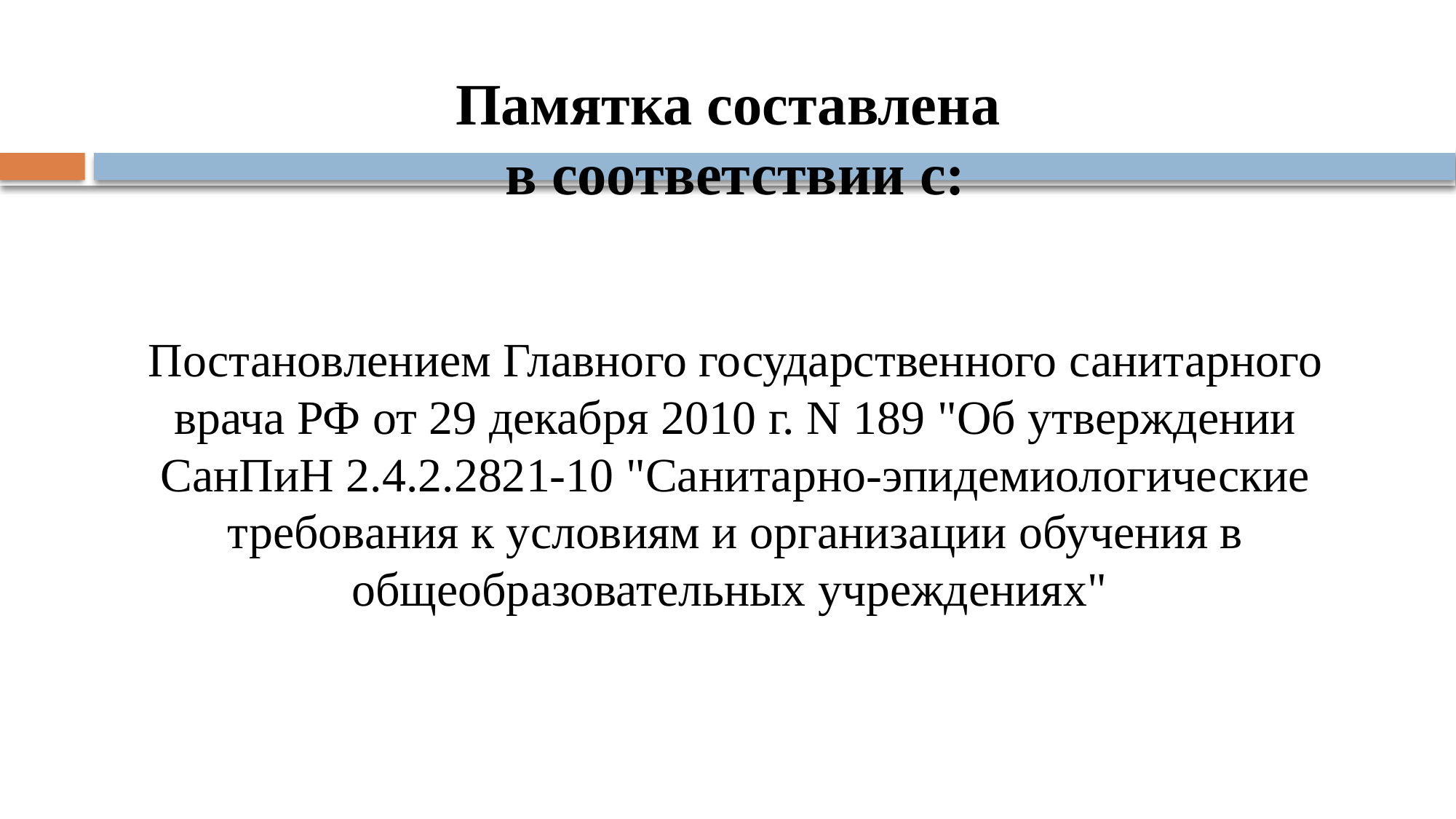

# Памятка составлена в соответствии с: Постановлением Главного государственного санитарного врача РФ от 29 декабря 2010 г. N 189 "Об утверждении СанПиН 2.4.2.2821-10 "Санитарно-эпидемиологические требования к условиям и организации обучения в общеобразовательных учреждениях"